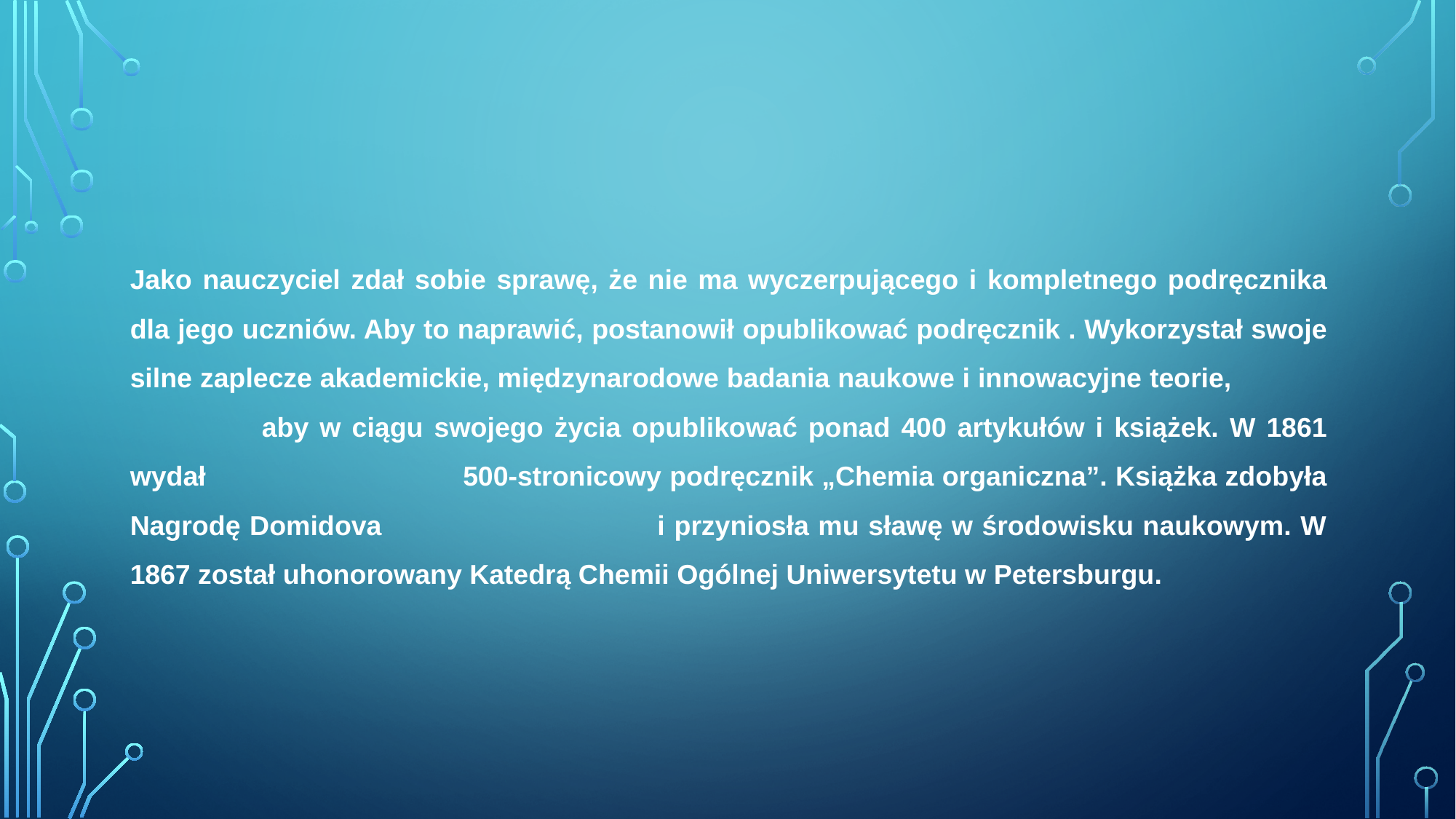

Jako nauczyciel zdał sobie sprawę, że nie ma wyczerpującego i kompletnego podręcznika dla jego uczniów. Aby to naprawić, postanowił opublikować podręcznik . Wykorzystał swoje silne zaplecze akademickie, międzynarodowe badania naukowe i innowacyjne teorie,                         aby w ciągu swojego życia opublikować ponad 400 artykułów i książek. W 1861 wydał                               500-stronicowy podręcznik „Chemia organiczna”. Książka zdobyła Nagrodę Domidova                              i przyniosła mu sławę w środowisku naukowym. W 1867 został uhonorowany Katedrą Chemii Ogólnej Uniwersytetu w Petersburgu.